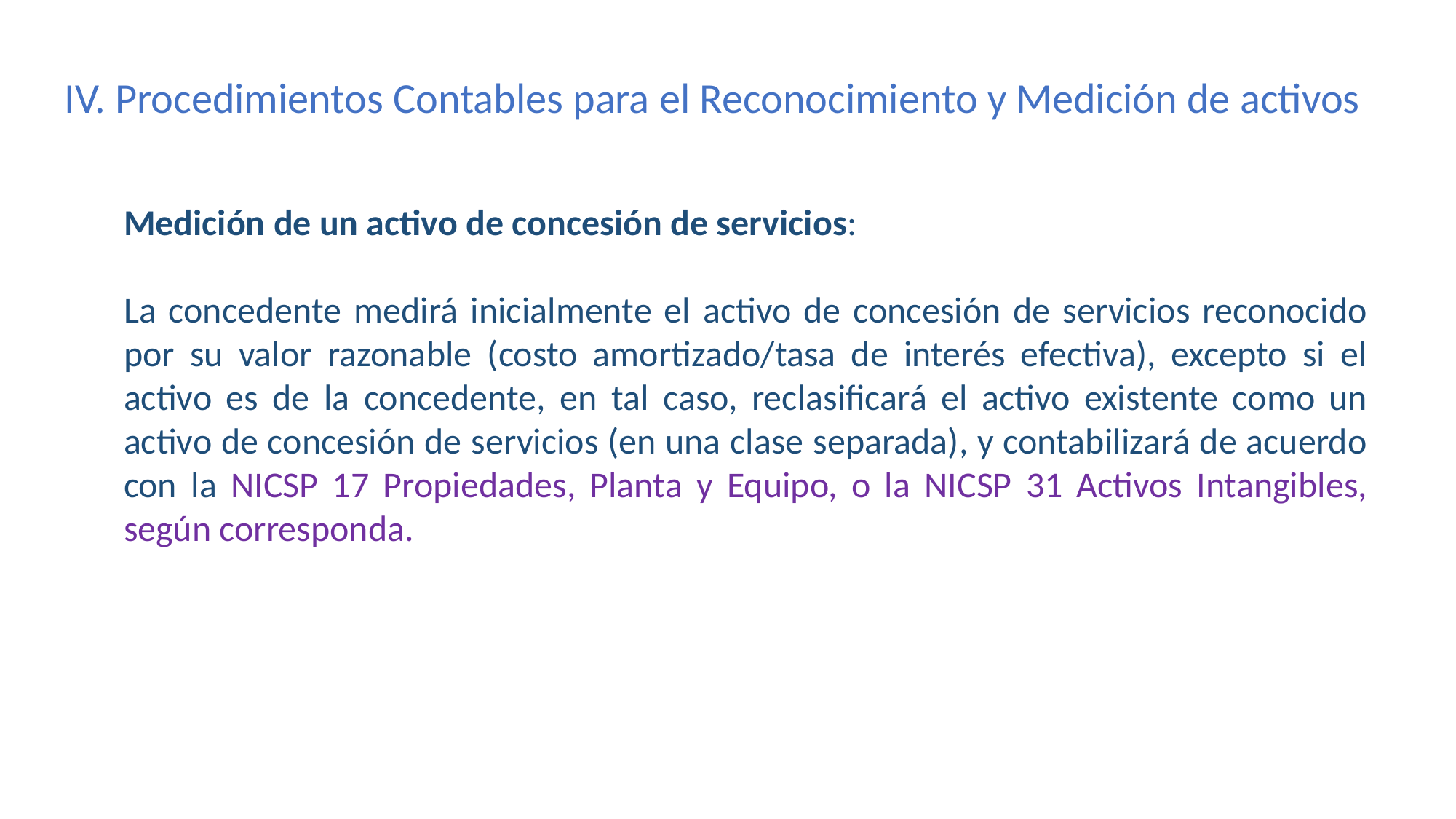

IV. Procedimientos Contables para el Reconocimiento y Medición de activos
Medición de un activo de concesión de servicios:

La concedente medirá inicialmente el activo de concesión de servicios reconocido por su valor razonable (costo amortizado/tasa de interés efectiva), excepto si el activo es de la concedente, en tal caso, reclasificará el activo existente como un activo de concesión de servicios (en una clase separada), y contabilizará de acuerdo con la NICSP 17 Propiedades, Planta y Equipo, o la NICSP 31 Activos Intangibles, según corresponda.